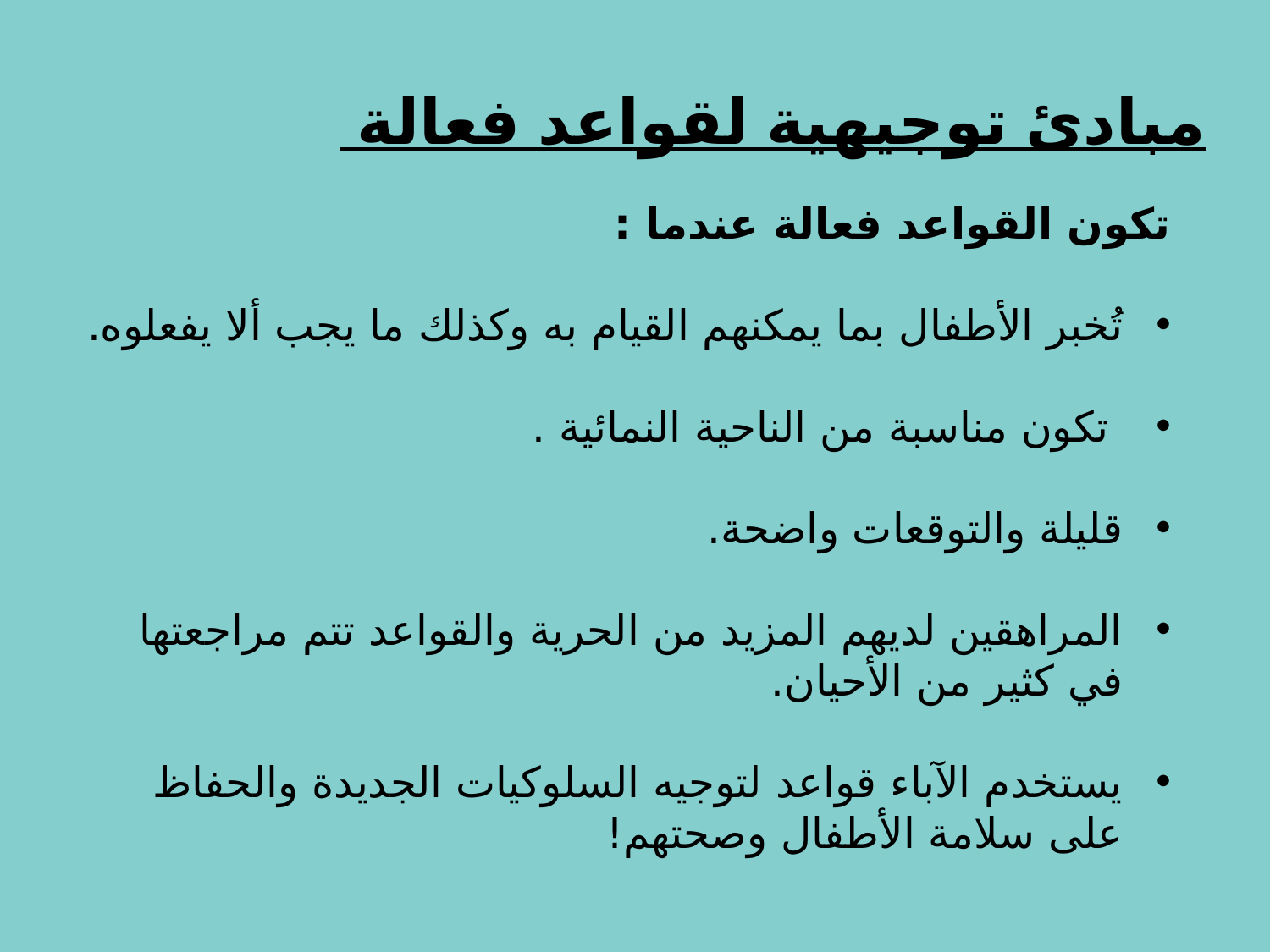

# مبادئ توجيهية لقواعد فعالة
تكون القواعد فعالة عندما :

تُخبر الأطفال بما يمكنهم القيام به وكذلك ما يجب ألا يفعلوه.

 تكون مناسبة من الناحية النمائية .

قليلة والتوقعات واضحة.

المراهقين لديهم المزيد من الحرية والقواعد تتم مراجعتها في كثير من الأحيان.

يستخدم الآباء قواعد لتوجيه السلوكيات الجديدة والحفاظ على سلامة الأطفال وصحتهم!